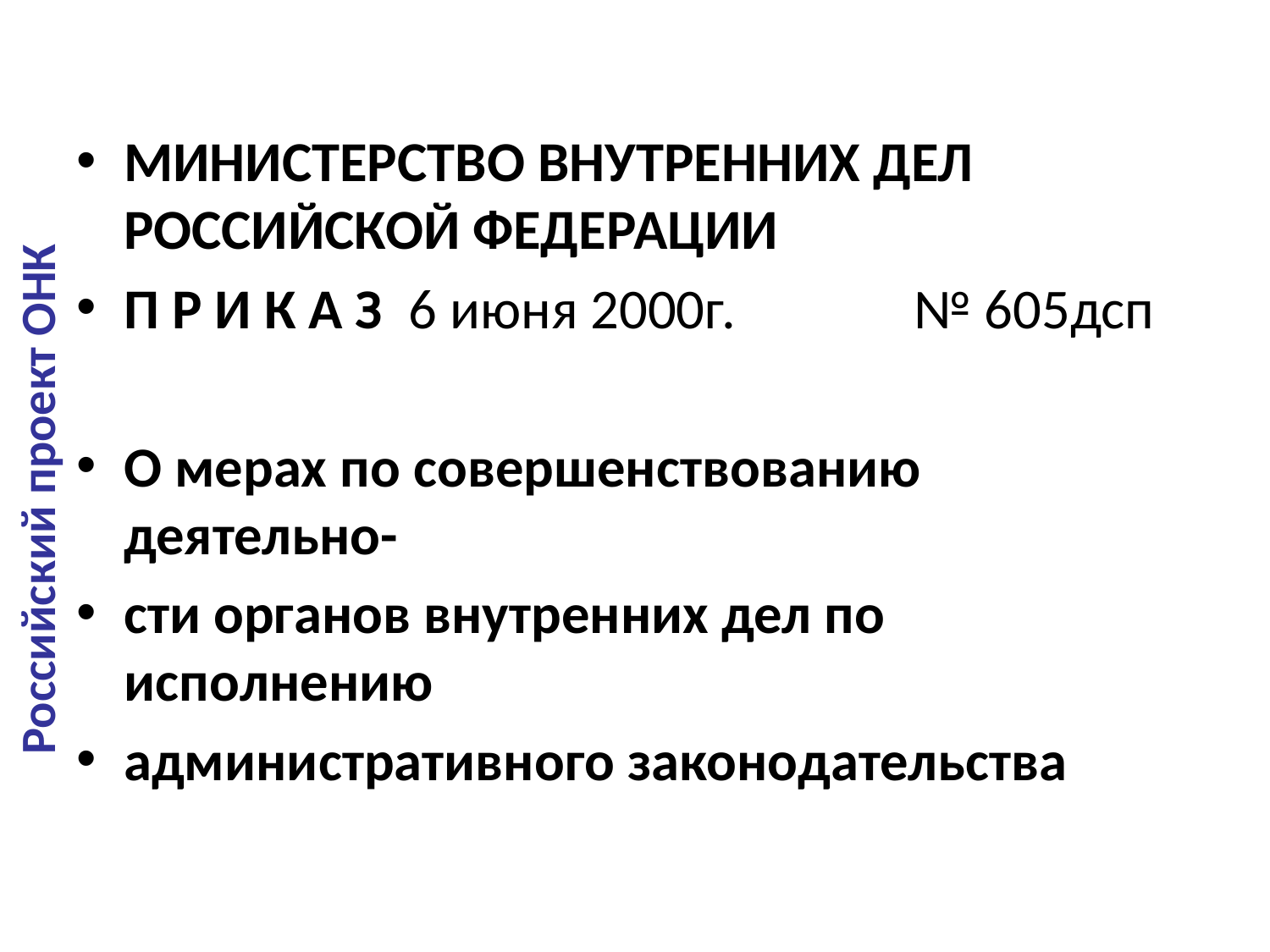

министерство внутренних дел российской федерации
П Р И К А З  6 июня 2000г.              № 605дсп

О мерах по совершенствованию деятельно-
сти органов внутренних дел по исполнению
административного законодательства

Российский проект ОНК